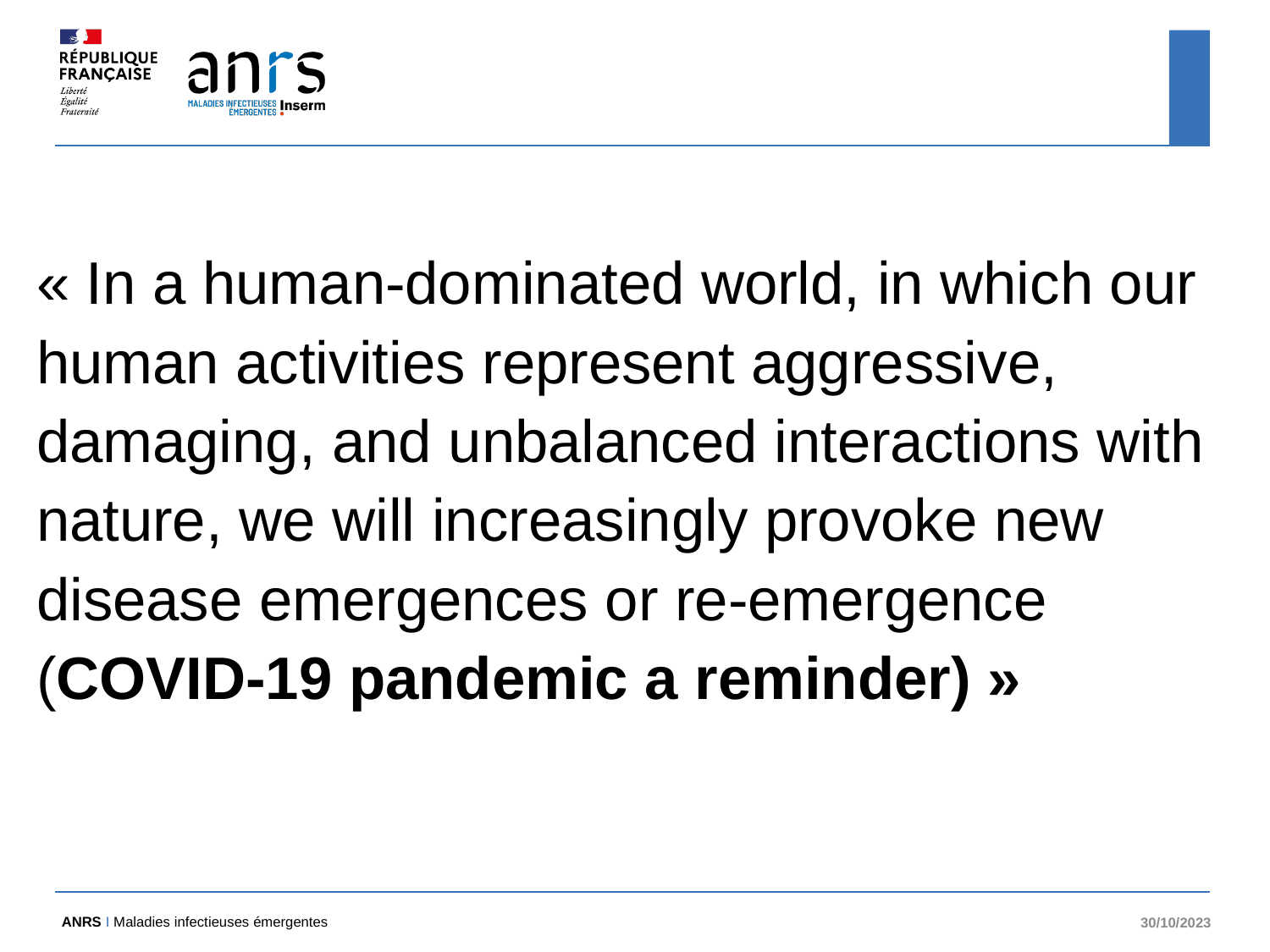

« In a human-dominated world, in which our human activities represent aggressive, damaging, and unbalanced interactions with nature, we will increasingly provoke new disease emergences or re-emergence (COVID-19 pandemic a reminder) »

30/10/2023